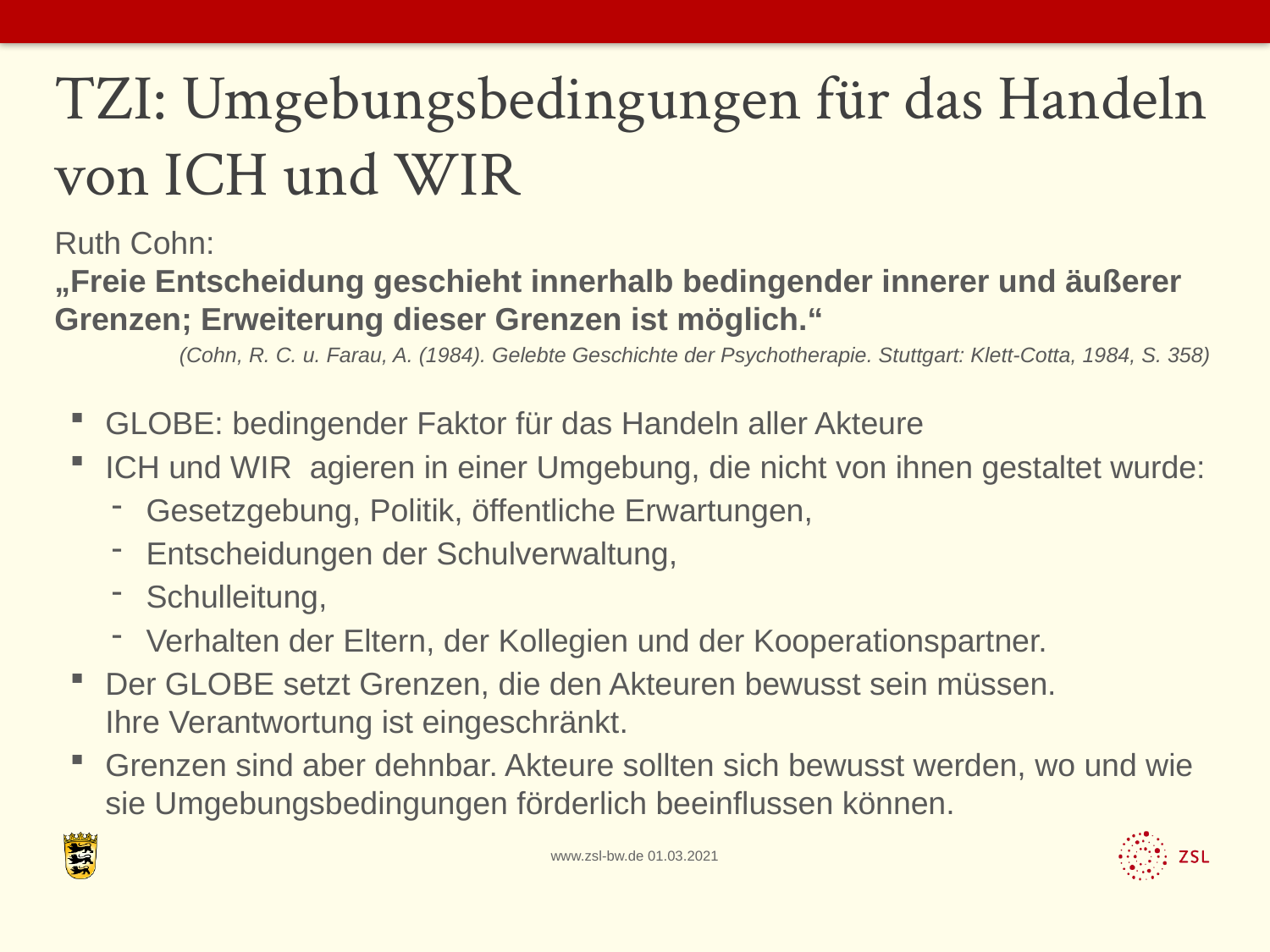

# TZI: Umgebungsbedingungen für das Handeln von ICH und WIR
Ruth Cohn:
„Freie Entscheidung geschieht innerhalb bedingender innerer und äußerer Grenzen; Erweiterung dieser Grenzen ist möglich.“
(Cohn, R. C. u. Farau, A. (1984). Gelebte Geschichte der Psychotherapie. Stuttgart: Klett-Cotta, 1984, S. 358)

GLOBE: bedingender Faktor für das Handeln aller Akteure
ICH und WIR  agieren in einer Umgebung, die nicht von ihnen gestaltet wurde:
Gesetzgebung, Politik, öffentliche Erwartungen,
Entscheidungen der Schulverwaltung,
Schulleitung,
Verhalten der Eltern, der Kollegien und der Kooperationspartner.
Der GLOBE setzt Grenzen, die den Akteuren bewusst sein müssen.
Ihre Verantwortung ist eingeschränkt.
Grenzen sind aber dehnbar. Akteure sollten sich bewusst werden, wo und wie sie Umgebungsbedingungen förderlich beeinflussen können.